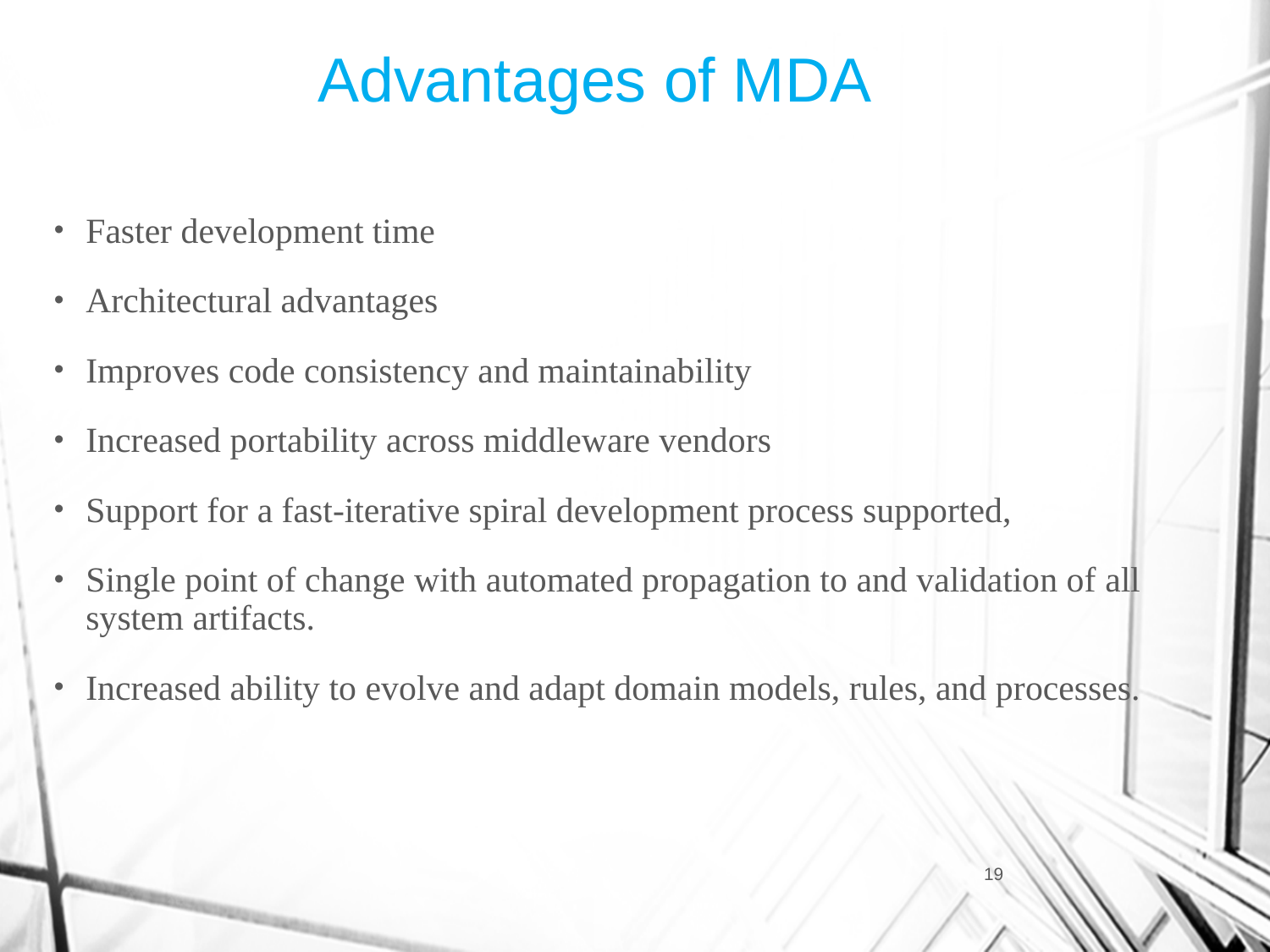

Advantages of MDA
Faster development time
Architectural advantages
Improves code consistency and maintainability
Increased portability across middleware vendors
Support for a fast-iterative spiral development process supported,
Single point of change with automated propagation to and validation of all system artifacts.
Increased ability to evolve and adapt domain models, rules, and processes.
19